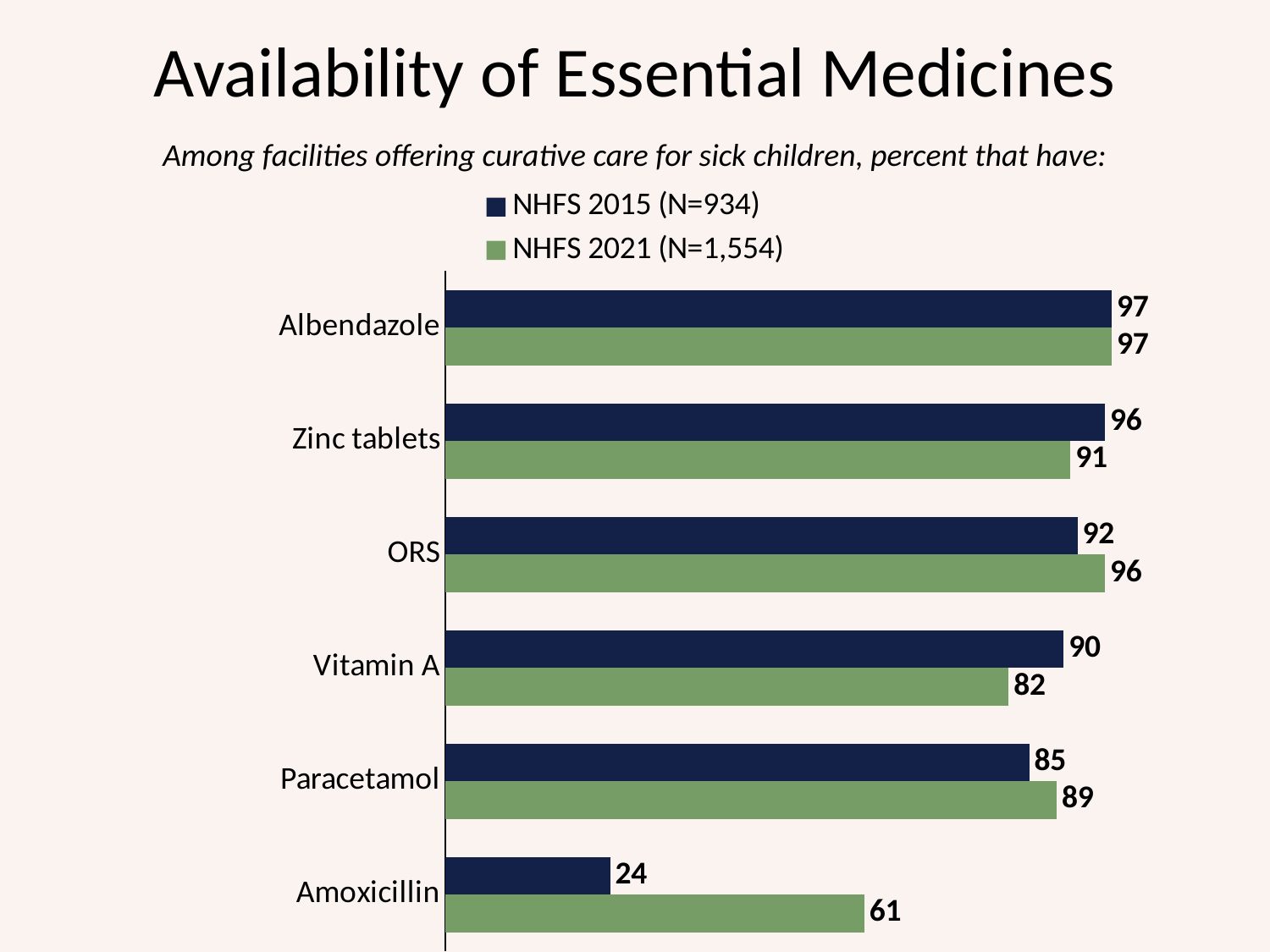

# Availability of Essential Medicines
Among facilities offering curative care for sick children, percent that have:

### Chart

| Category | NHFS 2021 (N=1,554) | NHFS 2015 (N=934) |
|---|---|---|
| Amoxicillin | 61.0 | 24.0 |
| Paracetamol | 89.0 | 85.0 |
| Vitamin A | 82.0 | 90.0 |
| ORS | 96.0 | 92.0 |
| Zinc tablets | 91.0 | 96.0 |
| Albendazole | 97.0 | 97.0 |